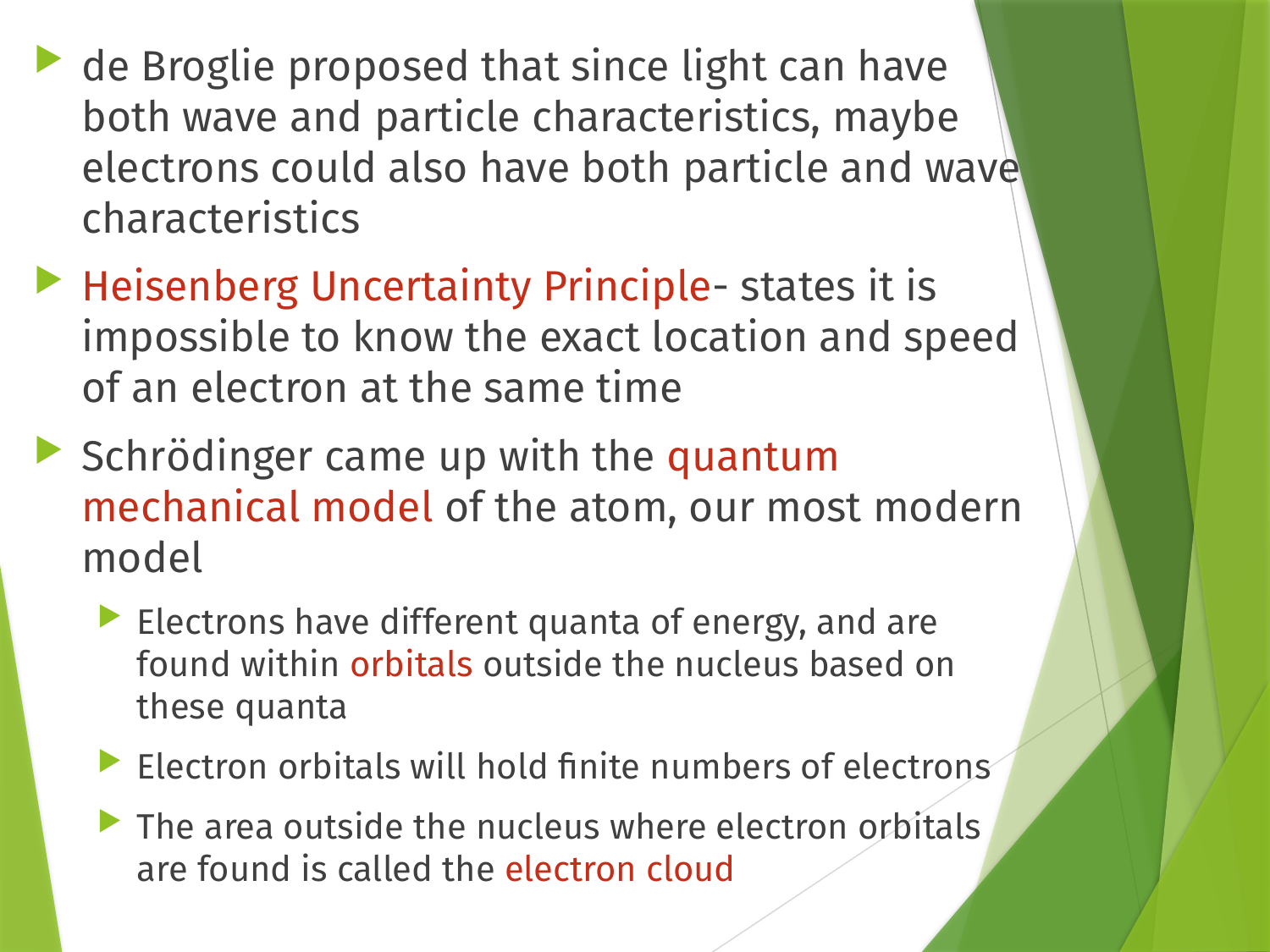

de Broglie proposed that since light can have both wave and particle characteristics, maybe electrons could also have both particle and wave characteristics
Heisenberg Uncertainty Principle- states it is impossible to know the exact location and speed of an electron at the same time
Schrödinger came up with the quantum mechanical model of the atom, our most modern model
Electrons have different quanta of energy, and are found within orbitals outside the nucleus based on these quanta
Electron orbitals will hold finite numbers of electrons
The area outside the nucleus where electron orbitals are found is called the electron cloud